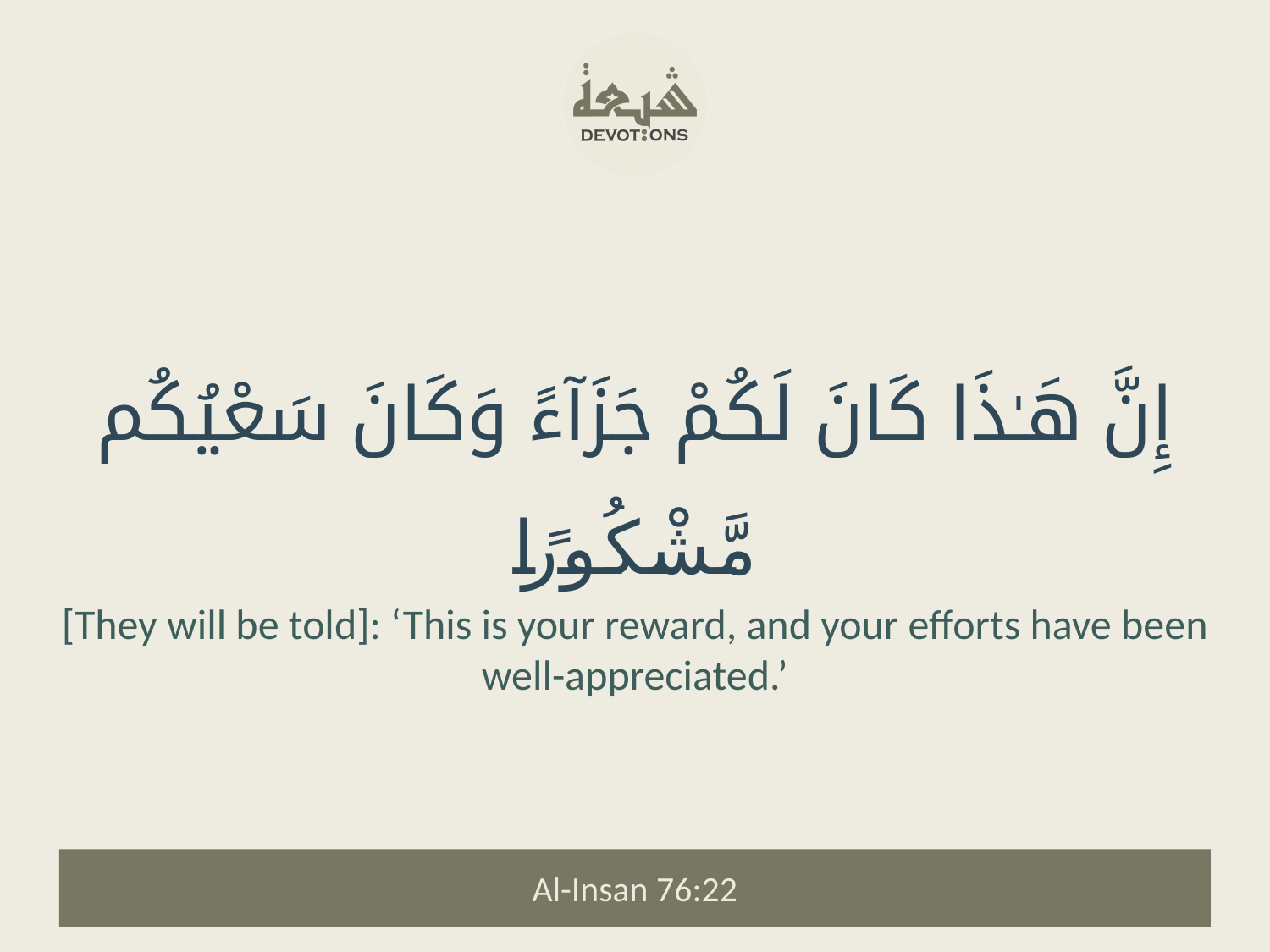

إِنَّ هَـٰذَا كَانَ لَكُمْ جَزَآءً وَكَانَ سَعْيُكُم مَّشْكُورًا
[They will be told]: ‘This is your reward, and your efforts have been well-appreciated.’
Al-Insan 76:22